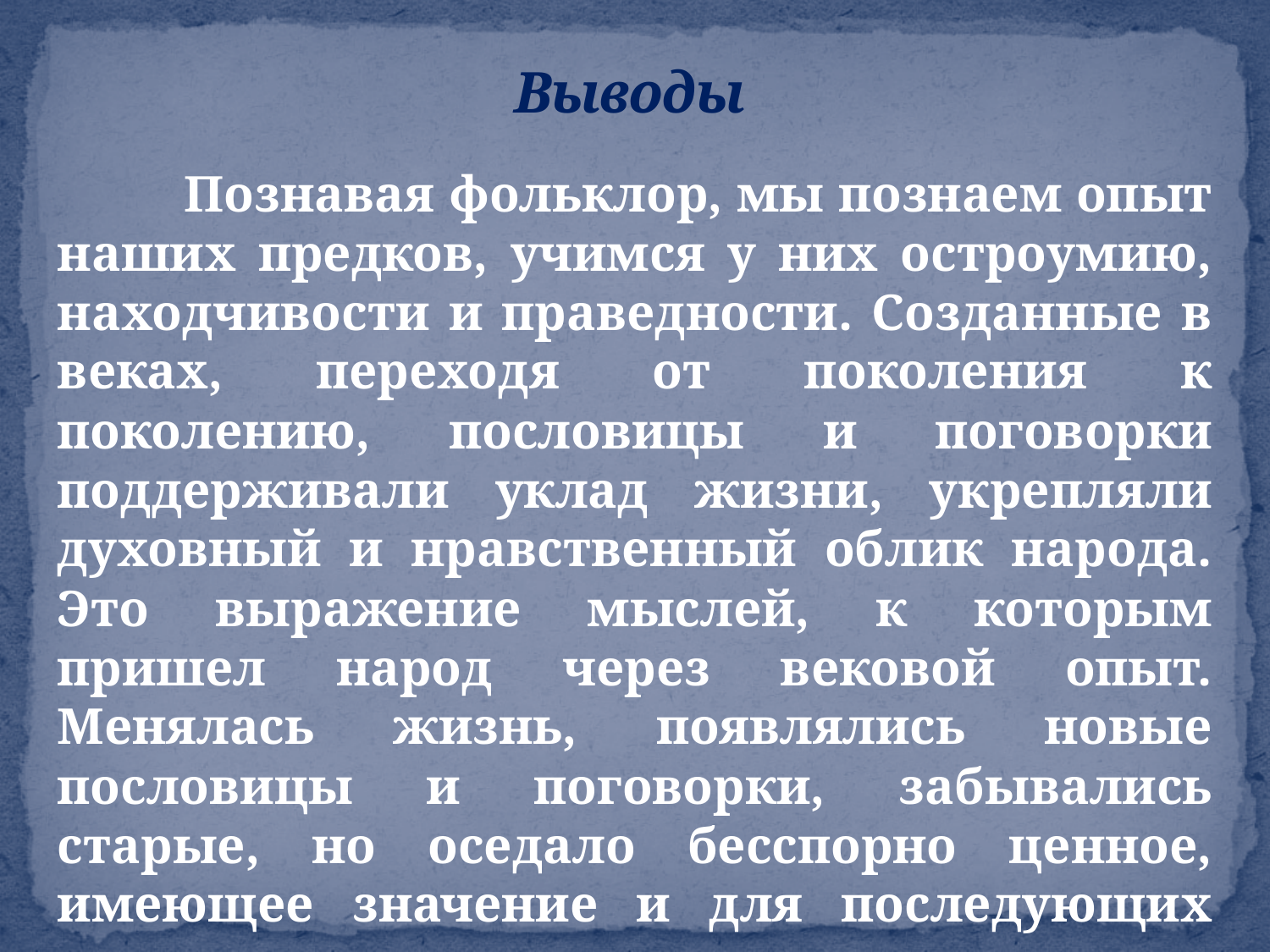

Выводы
	Познавая фольклор, мы познаем опыт наших предков, учимся у них остроумию, находчивости и праведности. Созданные в веках, переходя от поколения к поколению, пословицы и поговорки поддерживали уклад жизни, укрепляли духовный и нравственный облик народа. Это выражение мыслей, к которым пришел народ через вековой опыт. Менялась жизнь, появлялись новые пословицы и поговорки, забывались старые, но оседало бесспорно ценное, имеющее значение и для последующих эпох.